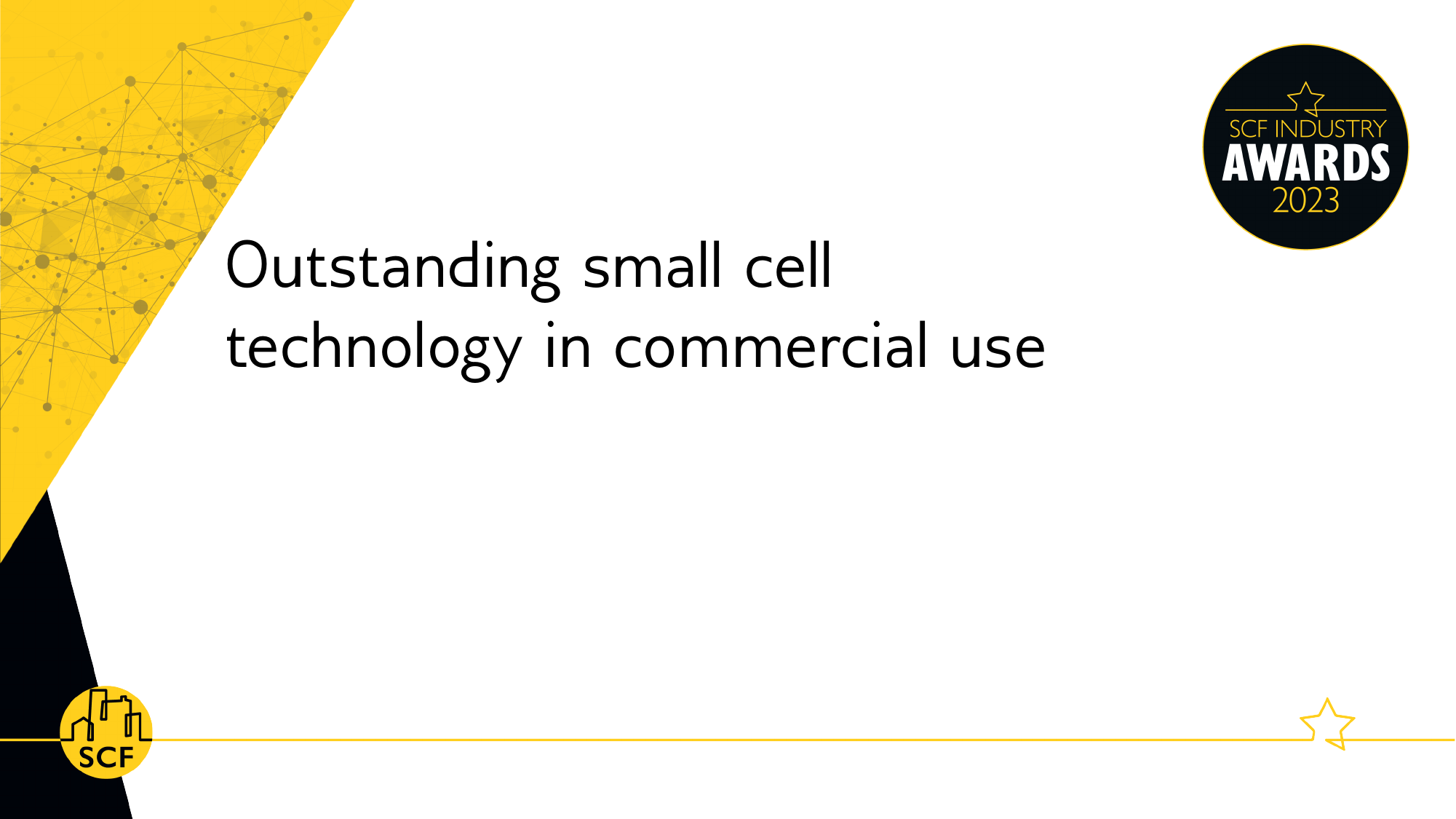

Outstanding small cell technology in commercial use